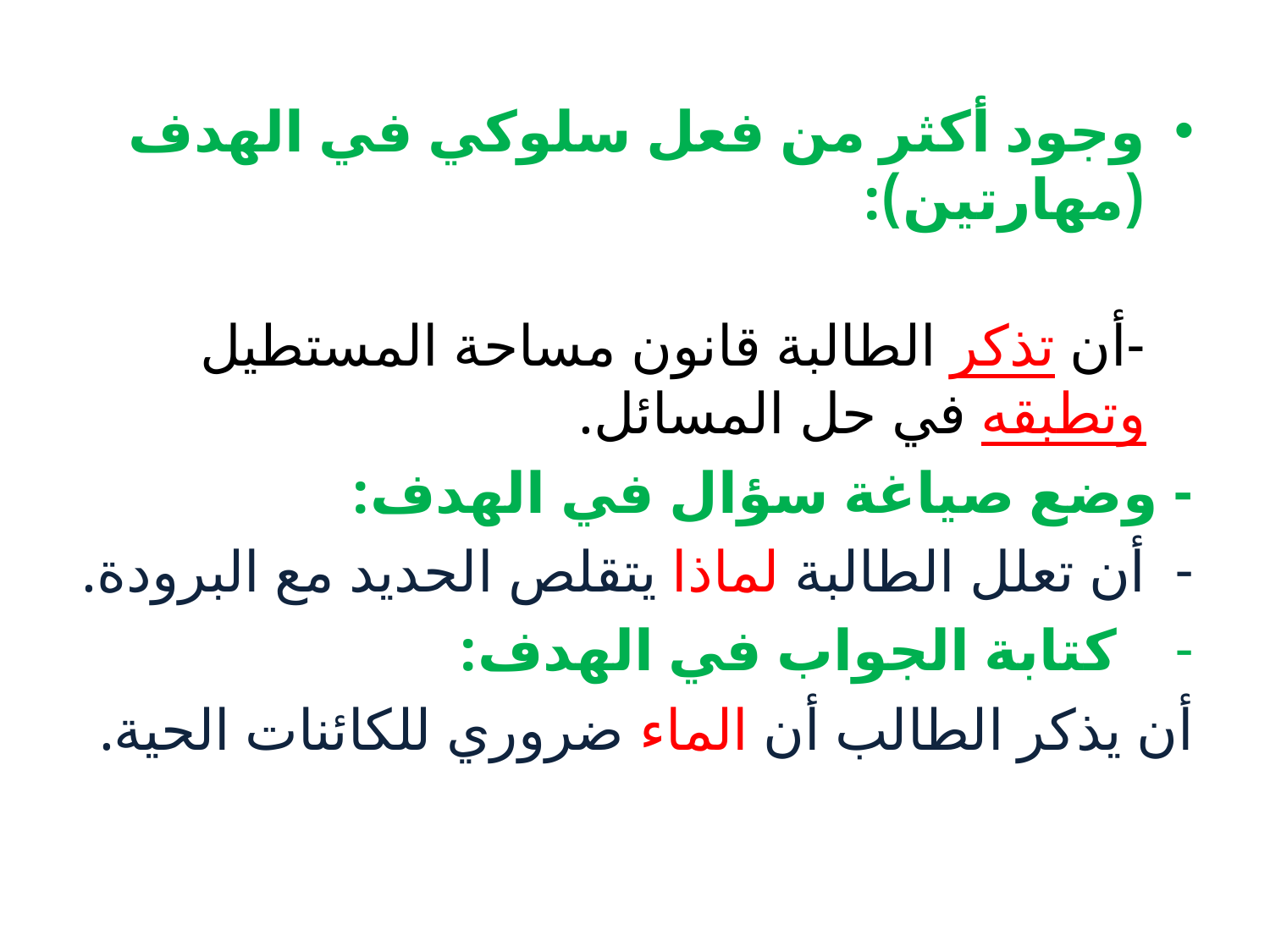

وجود أكثر من فعل سلوكي في الهدف (مهارتين):
-أن تذكر الطالبة قانون مساحة المستطيل وتطبقه في حل المسائل.
- وضع صياغة سؤال في الهدف:
أن تعلل الطالبة لماذا يتقلص الحديد مع البرودة.
  كتابة الجواب في الهدف:
أن يذكر الطالب أن الماء ضروري للكائنات الحية.